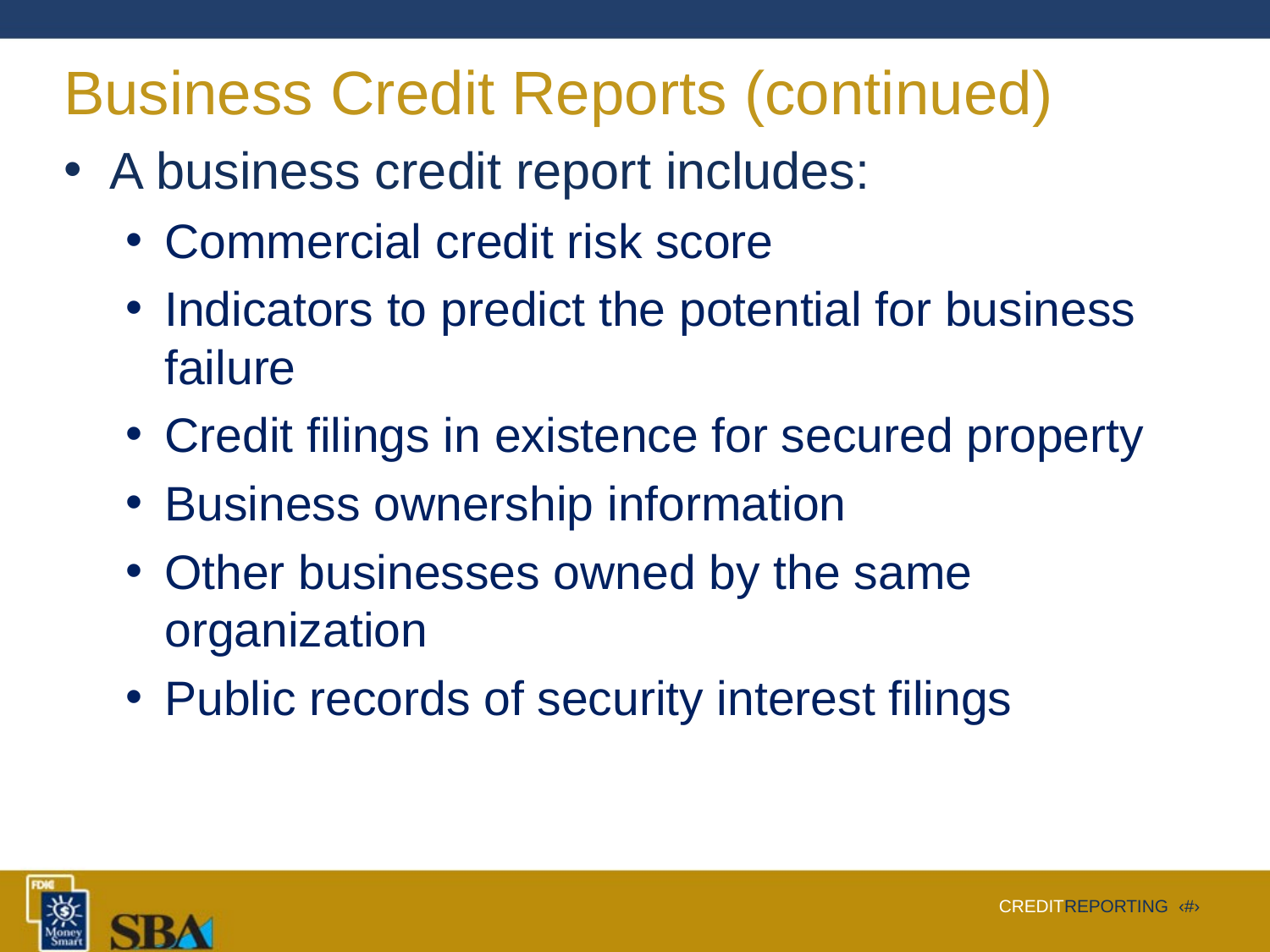

# Business Credit Reports (continued)
A business credit report includes:
Commercial credit risk score
Indicators to predict the potential for business failure
Credit filings in existence for secured property
Business ownership information
Other businesses owned by the same organization
Public records of security interest filings